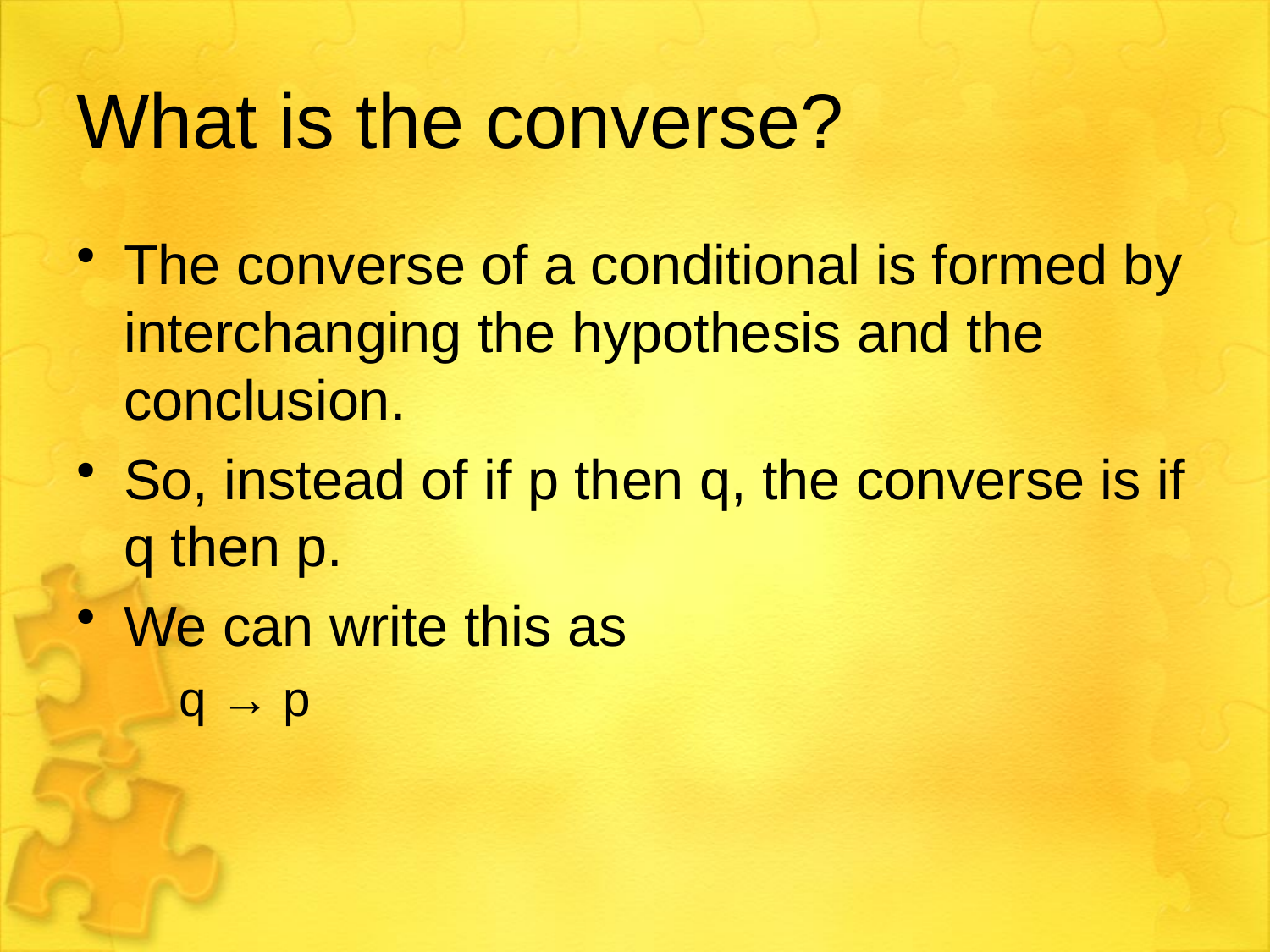

# What is the converse?
The converse of a conditional is formed by interchanging the hypothesis and the conclusion.
So, instead of if p then q, the converse is if q then p.
We can write this as
	q → p